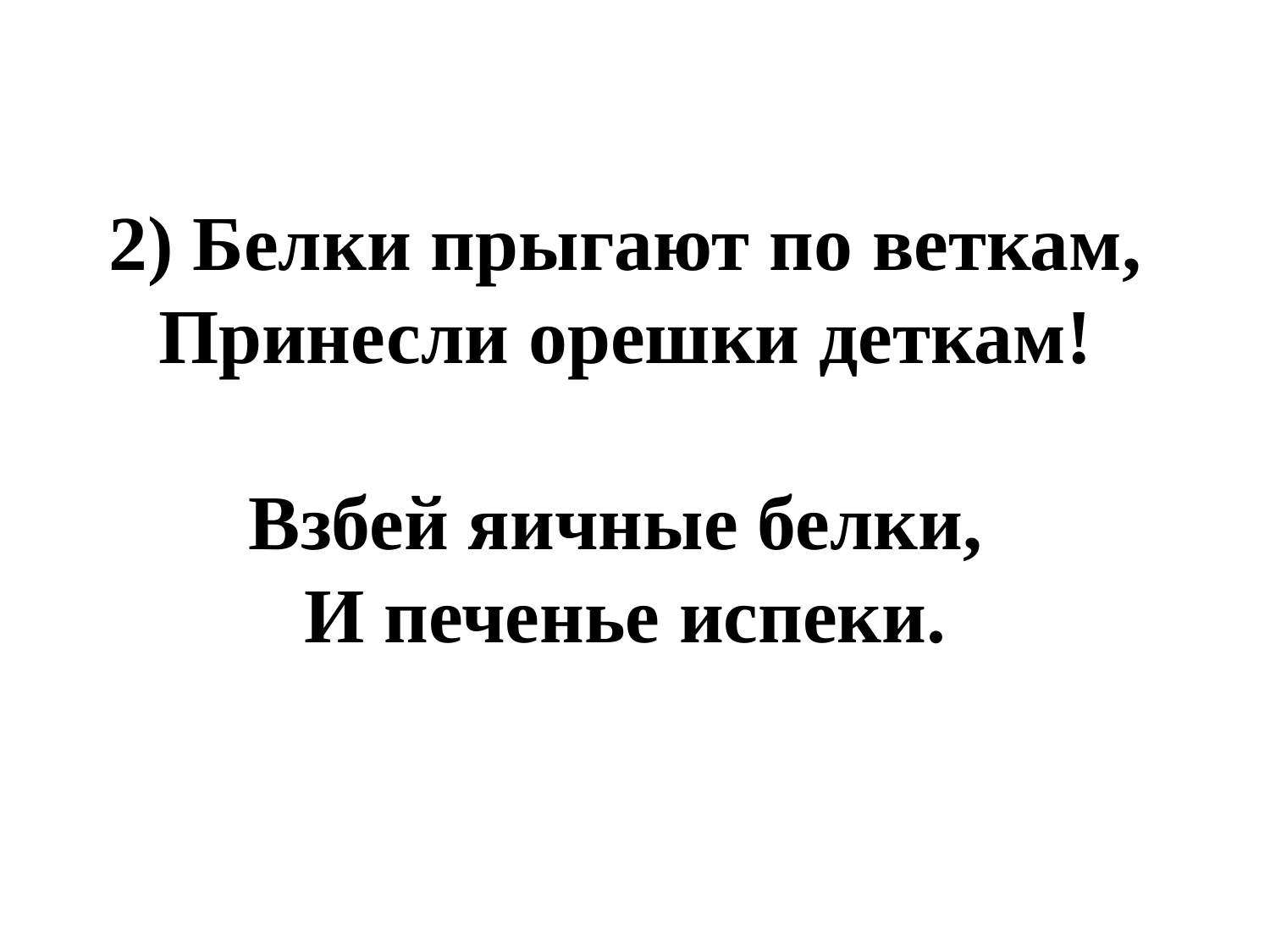

# 2) Белки прыгают по веткам, Принесли орешки деткам! Взбей яичные белки, И печенье испеки.